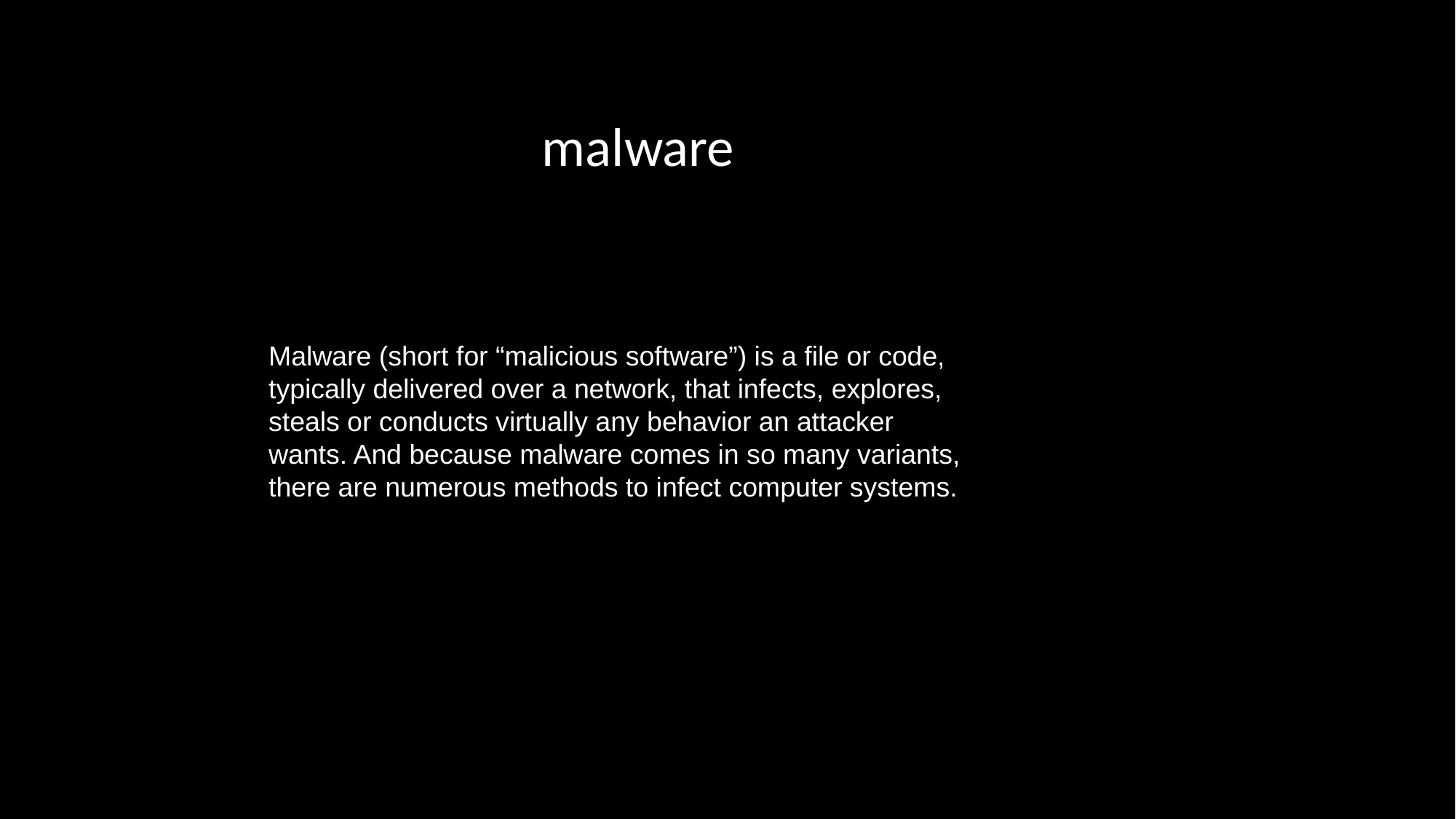

malware
Malware (short for “malicious software”) is a file or code, typically delivered over a network, that infects, explores, steals or conducts virtually any behavior an attacker wants. And because malware comes in so many variants, there are numerous methods to infect computer systems.